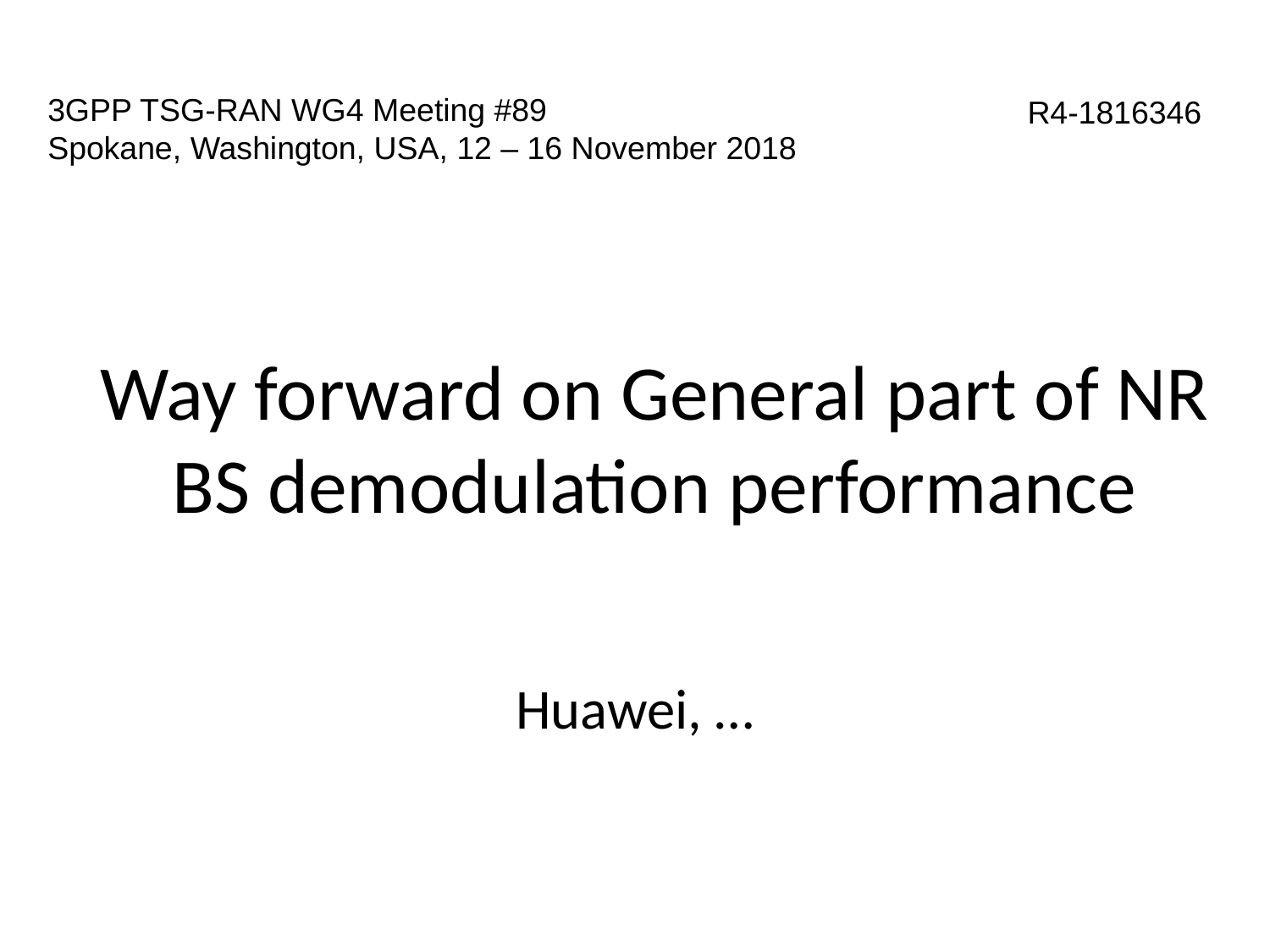

# 3GPP TSG-RAN WG4 Meeting #89 Spokane, Washington, USA, 12 – 16 November 2018
R4-1816346
Way forward on General part of NR BS demodulation performance
Huawei, …